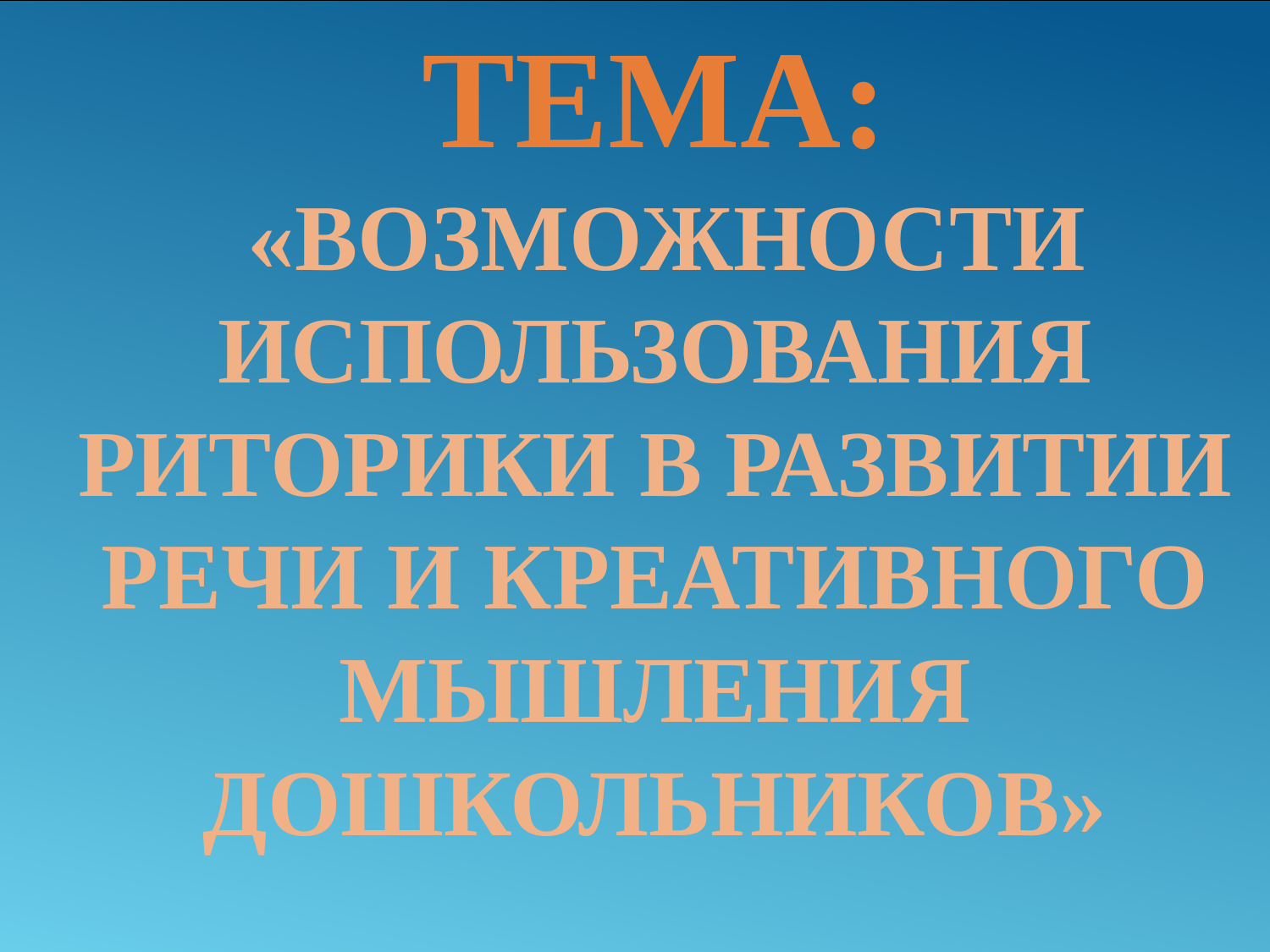

# Тема: «Возможности использования риторики в развитии речи и креативного мышления дошкольников»